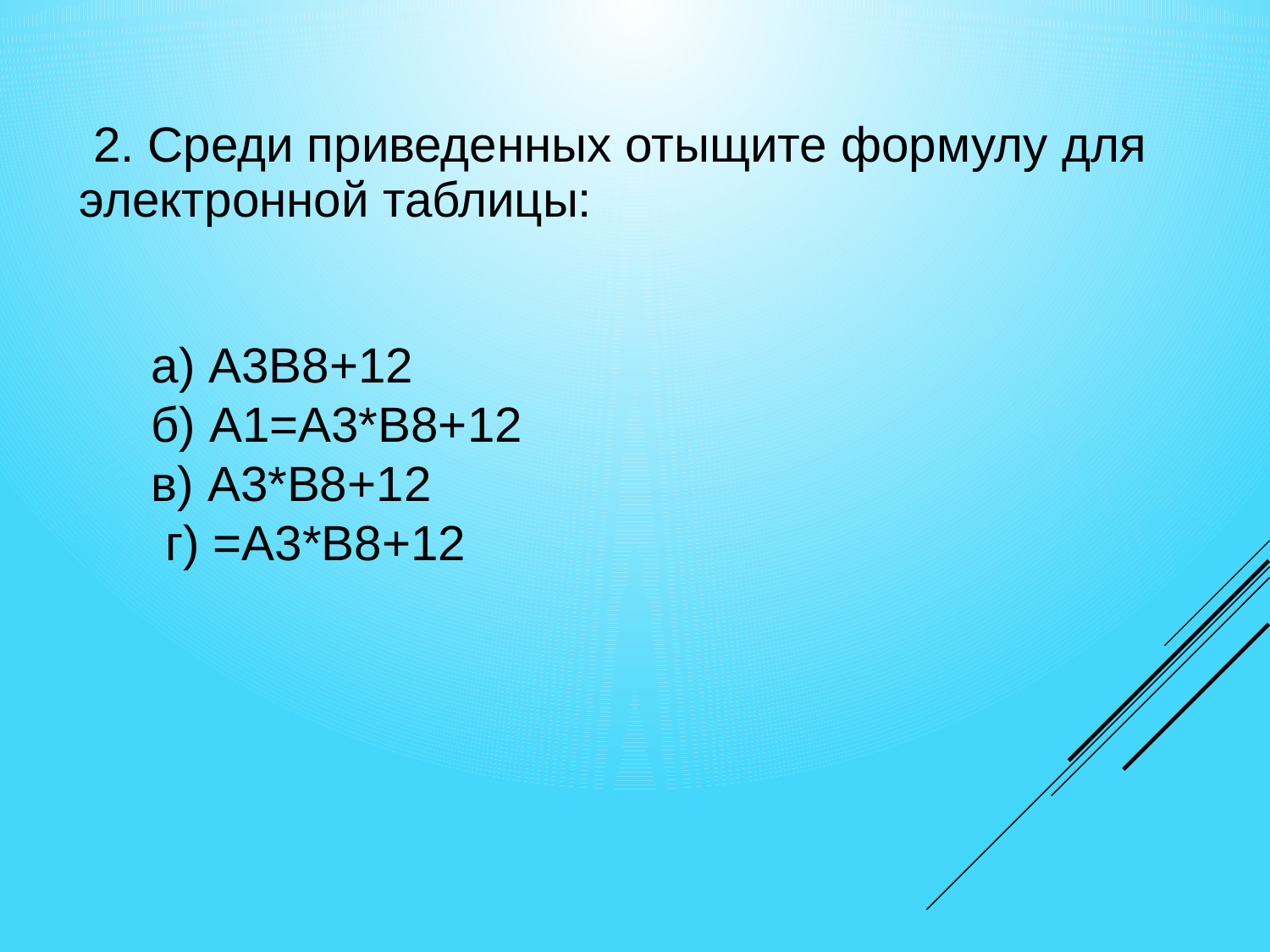

| 2. Среди приведенных отыщите формулу для электронной таблицы: |
| --- |
а) А3В8+12
б) А1=А3*В8+12
в) А3*В8+12
 г) =А3*В8+12